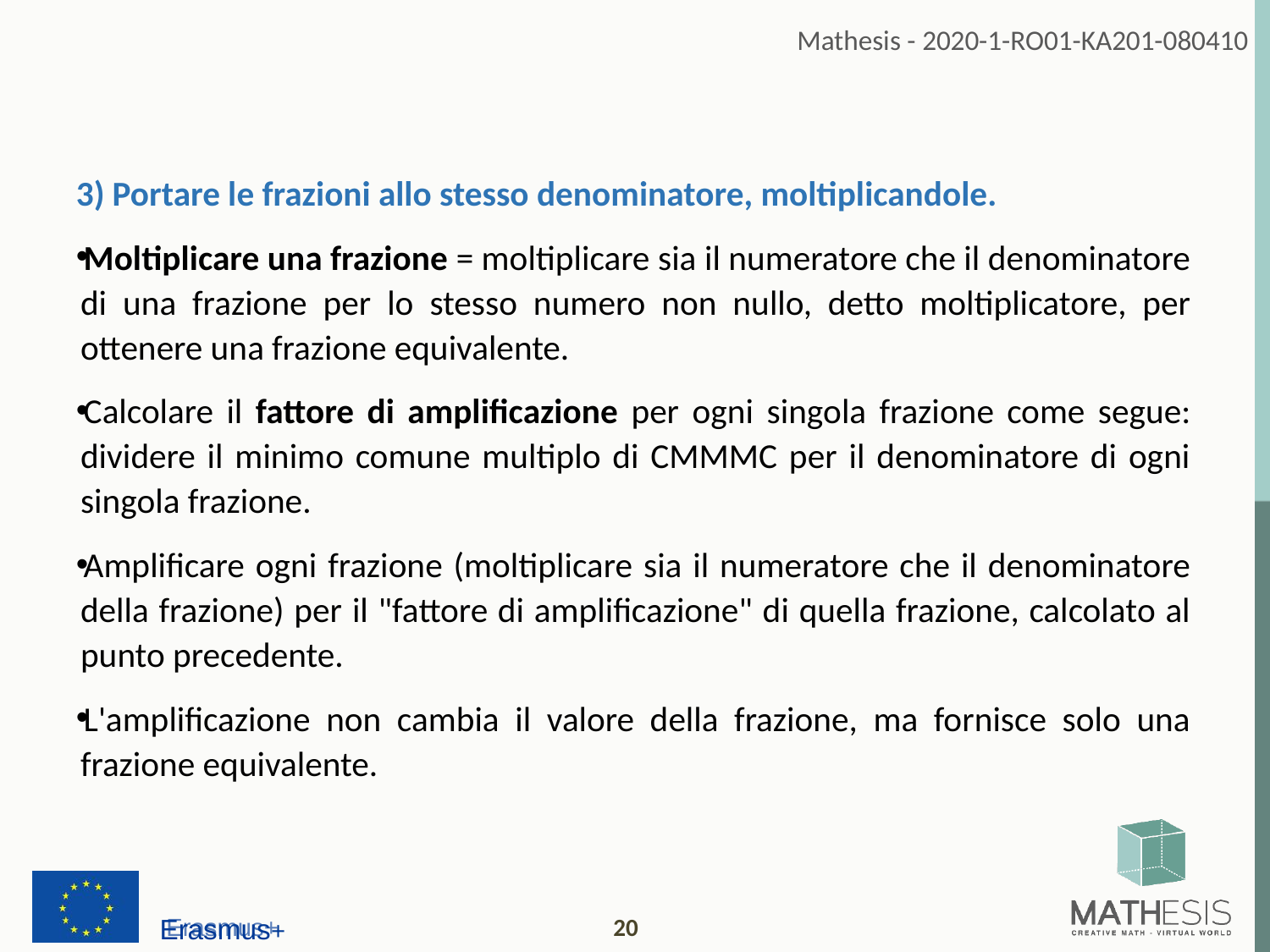

3) Portare le frazioni allo stesso denominatore, moltiplicandole.
Moltiplicare una frazione = moltiplicare sia il numeratore che il denominatore di una frazione per lo stesso numero non nullo, detto moltiplicatore, per ottenere una frazione equivalente.
Calcolare il fattore di amplificazione per ogni singola frazione come segue: dividere il minimo comune multiplo di CMMMC per il denominatore di ogni singola frazione.
Amplificare ogni frazione (moltiplicare sia il numeratore che il denominatore della frazione) per il "fattore di amplificazione" di quella frazione, calcolato al punto precedente.
L'amplificazione non cambia il valore della frazione, ma fornisce solo una frazione equivalente.